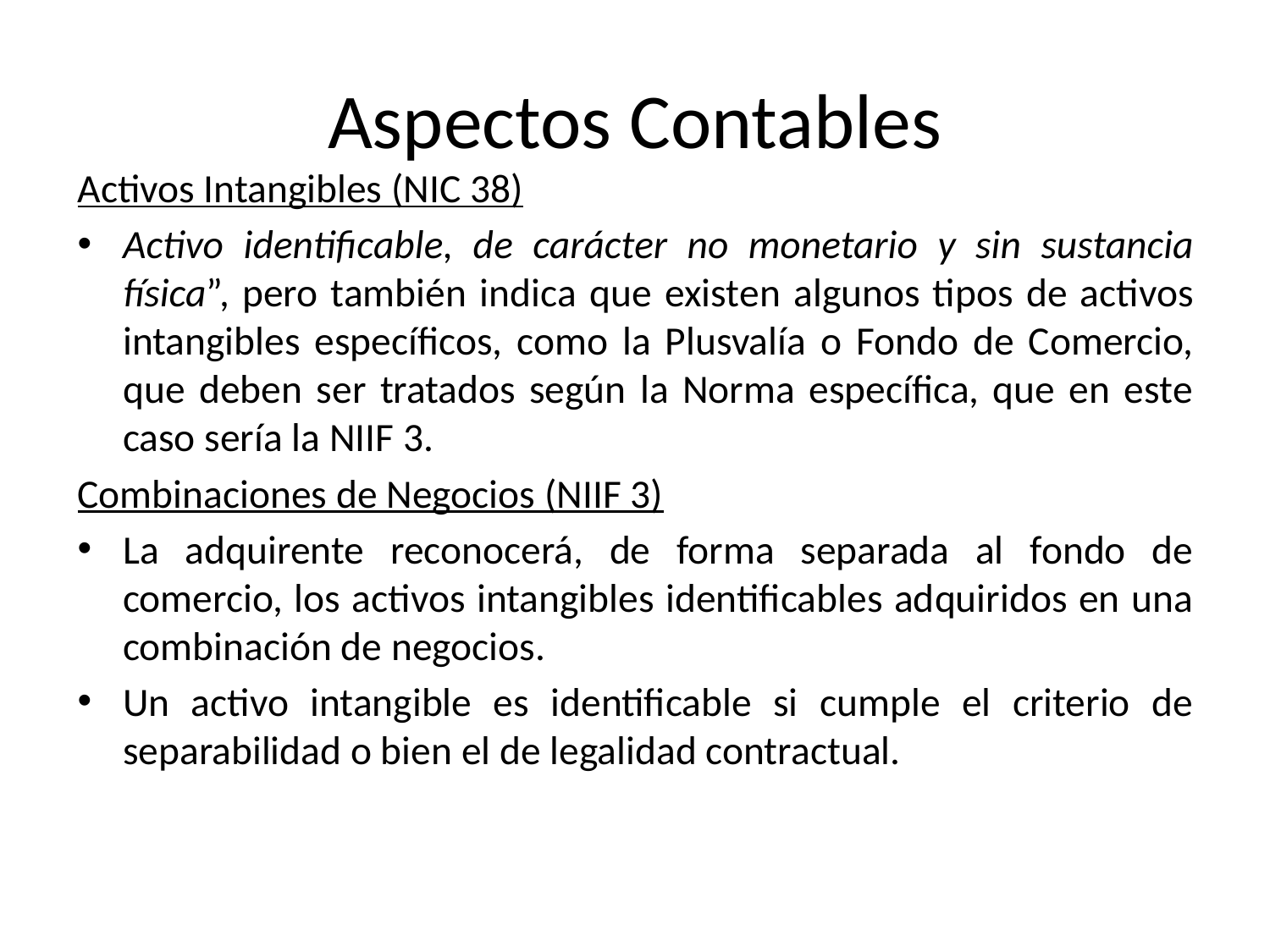

# Aspectos Contables
Activos Intangibles (NIC 38)
Activo identificable, de carácter no monetario y sin sustancia física”, pero también indica que existen algunos tipos de activos intangibles específicos, como la Plusvalía o Fondo de Comercio, que deben ser tratados según la Norma específica, que en este caso sería la NIIF 3.
Combinaciones de Negocios (NIIF 3)
La adquirente reconocerá, de forma separada al fondo de comercio, los activos intangibles identificables adquiridos en una combinación de negocios.
Un activo intangible es identificable si cumple el criterio de separabilidad o bien el de legalidad contractual.